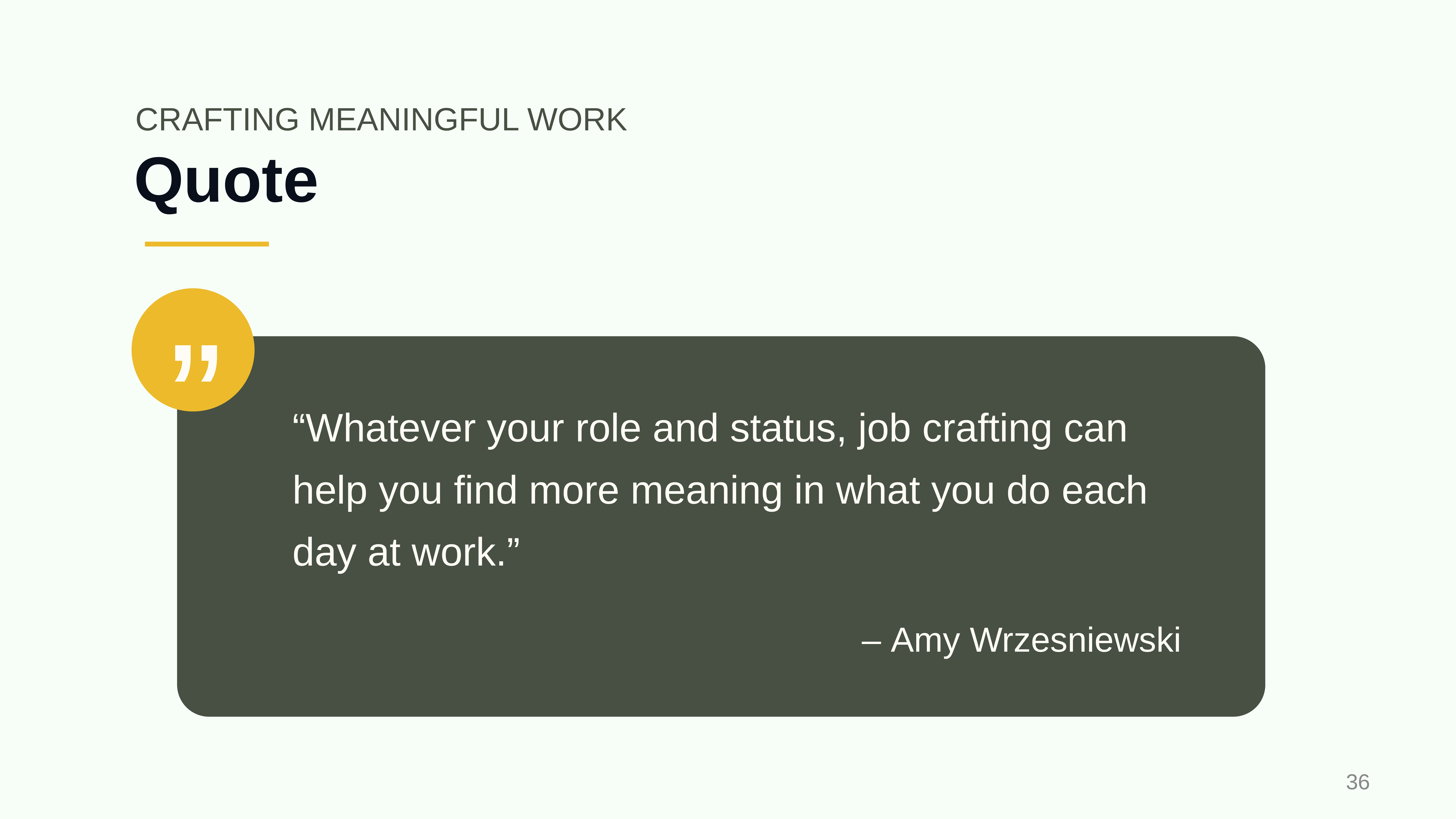

CRAFTING MEANINGFUL WORK
# Quote

”

“Whatever your role and status, job crafting can help you find more meaning in what you do each day at work.”
– Amy Wrzesniewski
36